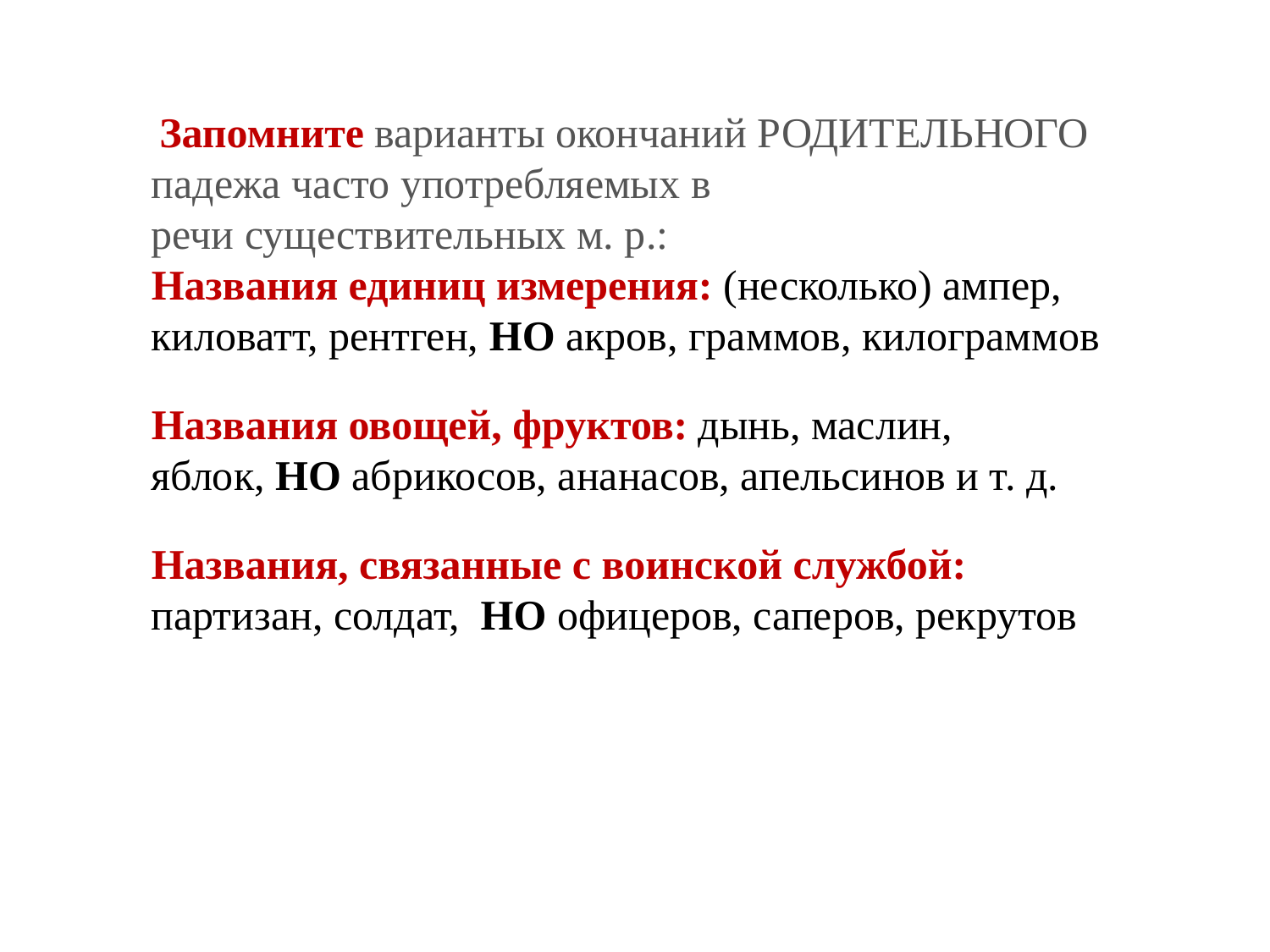

Запомните варианты окончаний РОДИТЕЛЬНОГО падежа часто употребляемых в
речи существительных м. р.:
Названия единиц измерения: (несколько) ампер, киловатт, рентген, НО акров, граммов, килограммов
Названия овощей, фруктов: дынь, маслин, яблок, НО абрикосов, ананасов, апельсинов и т. д.
Названия, связанные с воинской службой:
партизан, солдат,  НО офицеров, саперов, рекрутов